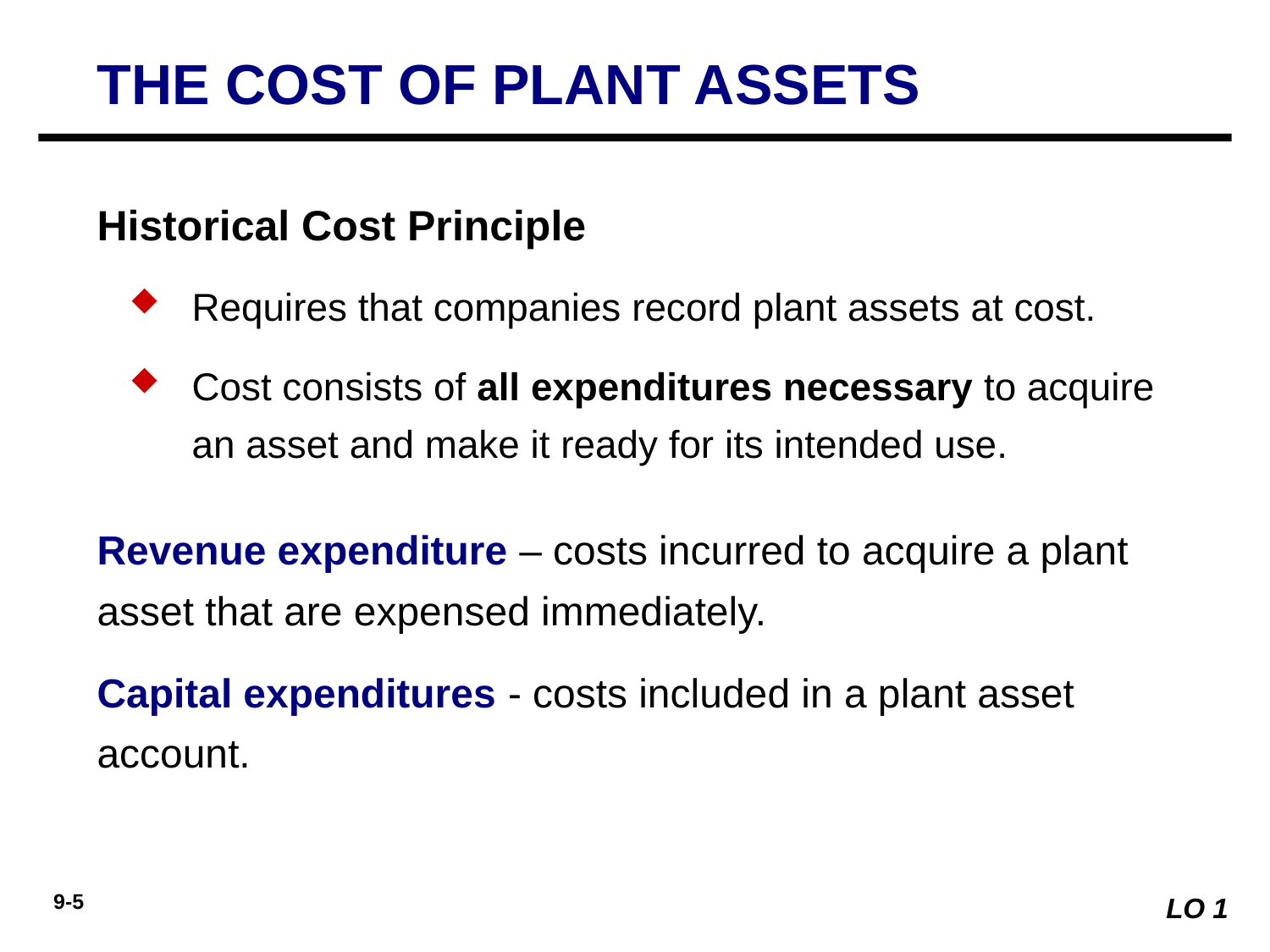

THE COST OF PLANT ASSETS

Historical Cost Principle
Requires that companies record plant assets at cost.
Cost consists of all expenditures necessary to acquire an asset and make it ready for its intended use.
Revenue expenditure – costs incurred to acquire a plant asset that are expensed immediately.
Capital expenditures - costs included in a plant asset account.
LO 1